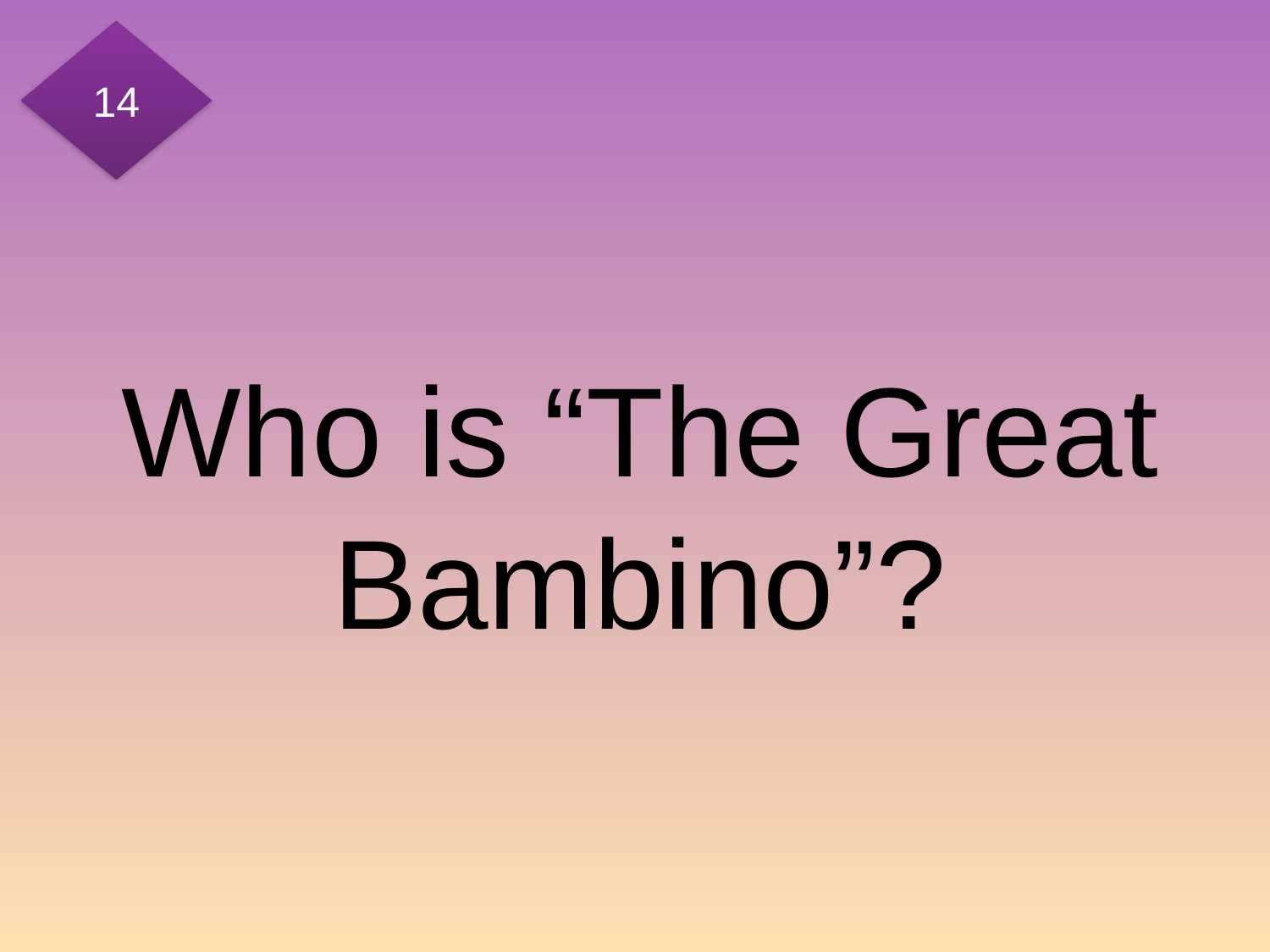

14
# Who is “The Great Bambino”?